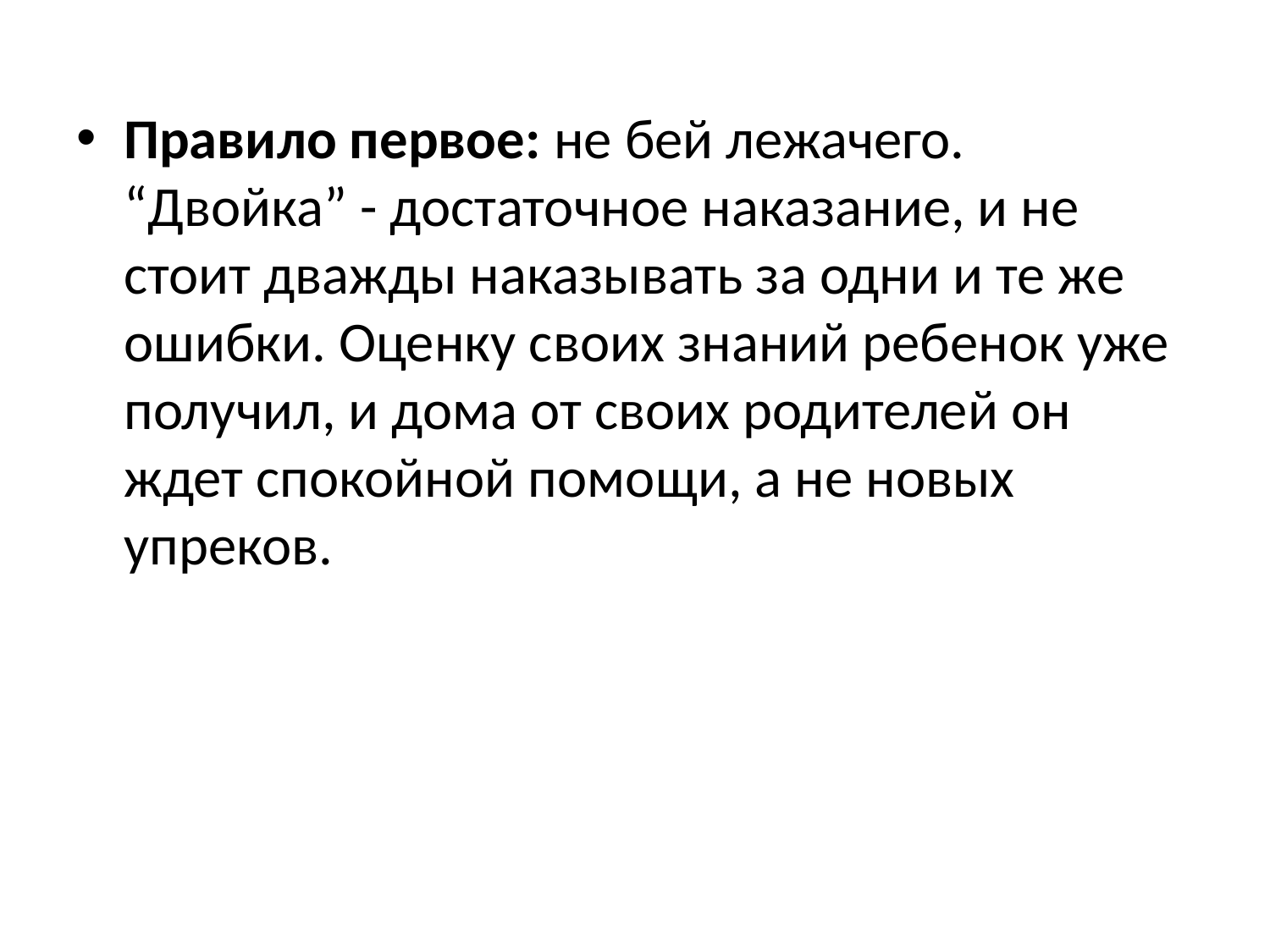

Правило первое: не бей лежачего. “Двойка” - достаточное наказание, и не стоит дважды наказывать за одни и те же ошибки. Оценку своих знаний ребенок уже получил, и дома от своих родителей он ждет спокойной помощи, а не новых упреков.